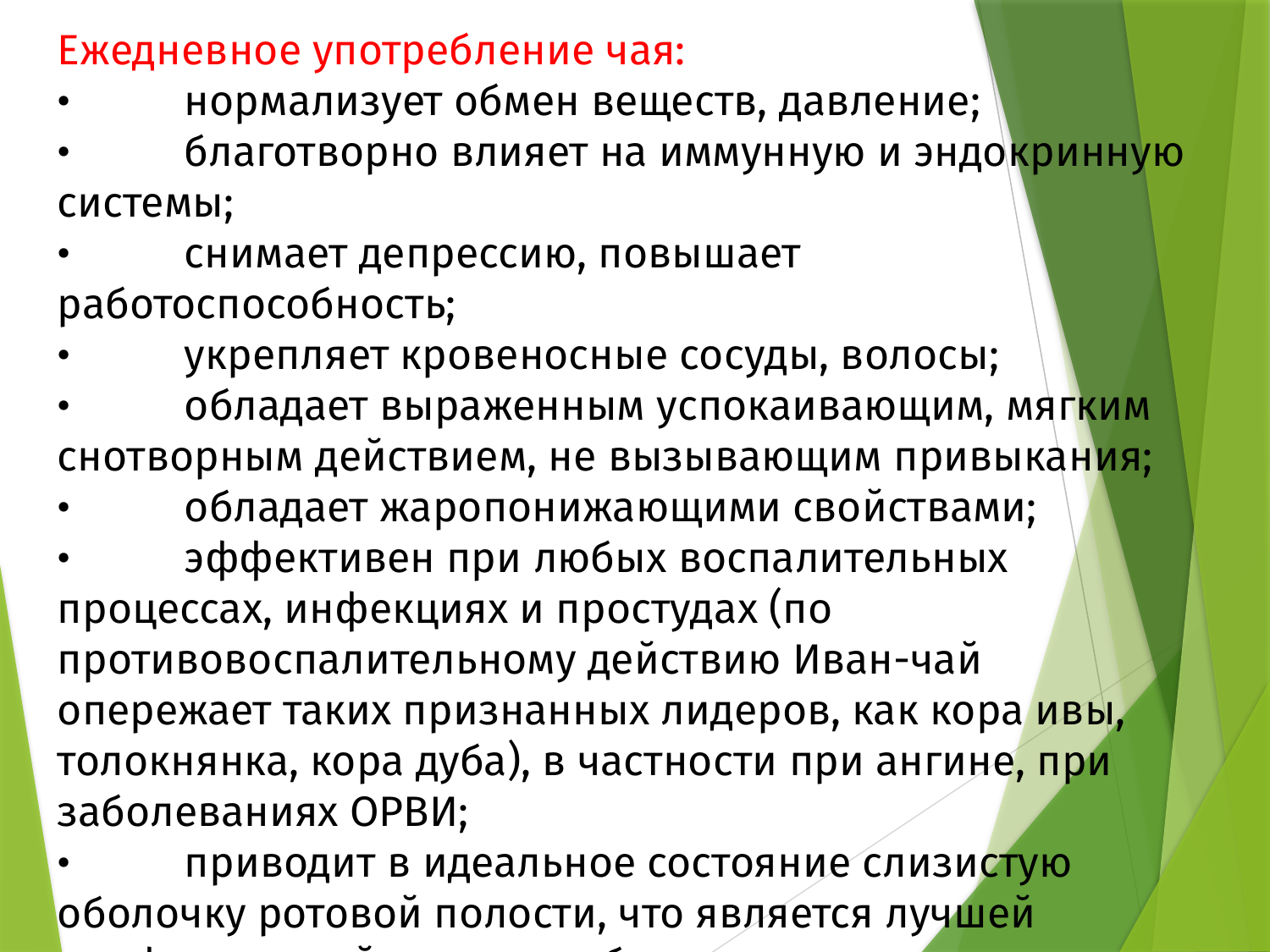

Ежедневное употребление чая:
•	нормализует обмен веществ, давление;
•	благотворно влияет на иммунную и эндокринную системы;
•	снимает депрессию, повышает работоспособность;
•	укрепляет кровеносные сосуды, волосы;
•	обладает выраженным успокаивающим, мягким снотворным действием, не вызывающим привыкания;
•	обладает жаропонижающими свойствами;
•	эффективен при любых воспалительных процессах, инфекциях и простудах (по противовоспалительному действию Иван-чай опережает таких признанных лидеров, как кора ивы, толокнянка, кора дуба), в частности при ангине, при заболеваниях ОРВИ;
•	приводит в идеальное состояние слизистую оболочку ротовой полости, что является лучшей профилактикой кариеса зубов